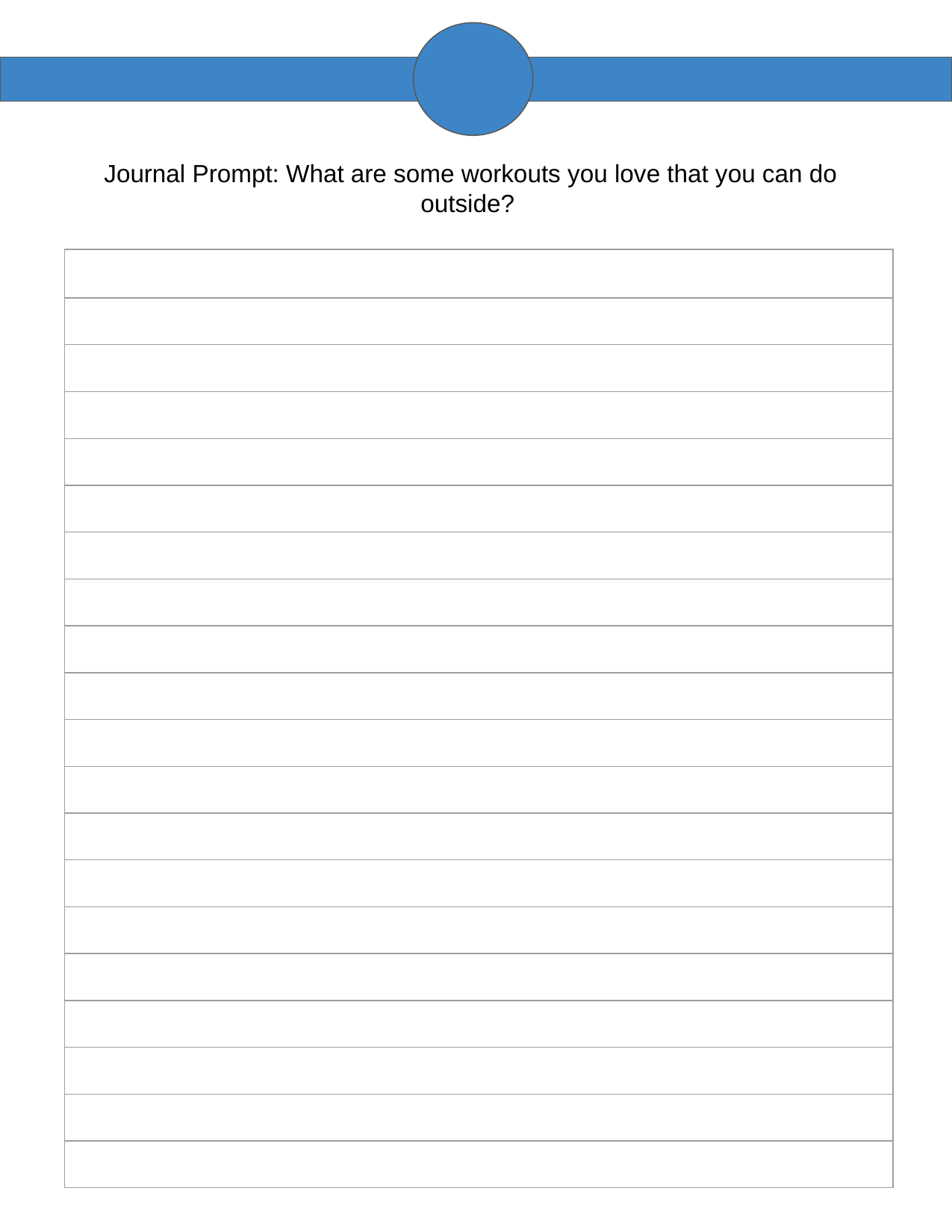

Journal Prompt: What are some workouts you love that you can do outside?
|  |
| --- |
|  |
|  |
|  |
|  |
|  |
|  |
|  |
|  |
|  |
|  |
|  |
|  |
|  |
|  |
|  |
|  |
|  |
|  |
|  |